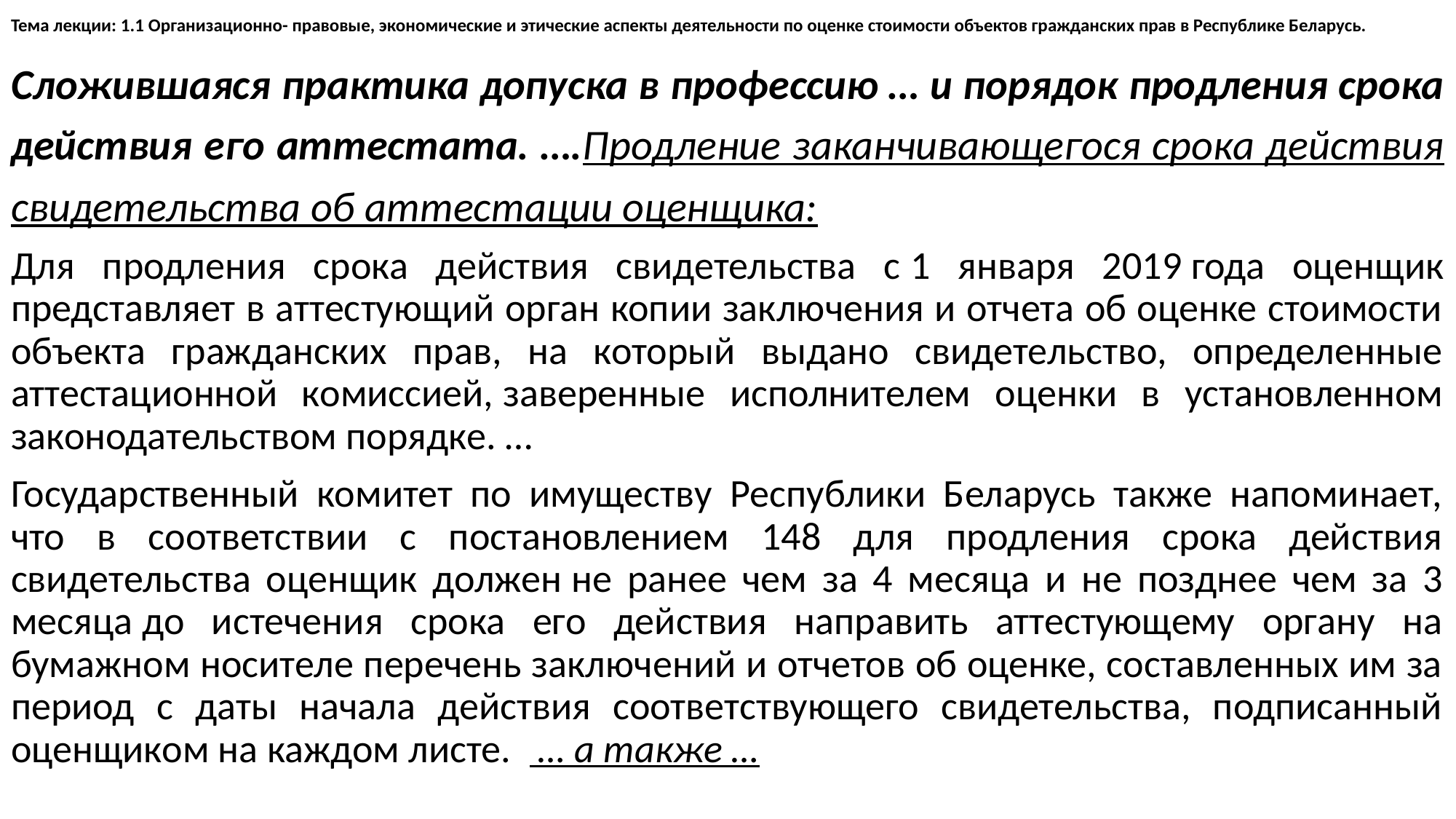

# Тема лекции: 1.1 Организационно- правовые, экономические и этические аспекты деятельности по оценке стоимости объектов гражданских прав в Республике Беларусь.
Сложившаяся практика допуска в профессию … и порядок продления срока действия его аттестата. ….Продление заканчивающегося срока действия свидетельства об аттестации оценщика:
Для продления срока действия свидетельства с 1 января 2019 года оценщик представляет в аттестующий орган копии заключения и отчета об оценке стоимости объекта гражданских прав, на который выдано свидетельство, определенные аттестационной комиссией, заверенные исполнителем оценки в установленном законодательством порядке. …
Государственный комитет по имуществу Республики Беларусь также напоминает, что в соответствии с постановлением 148 для продления срока действия свидетельства оценщик должен не ранее чем за 4 месяца и не позднее чем за 3 месяца до истечения срока его действия направить аттестующему органу на бумажном носителе перечень заключений и отчетов об оценке, составленных им за период с даты начала действия соответствующего свидетельства, подписанный оценщиком на каждом листе.   … а также …